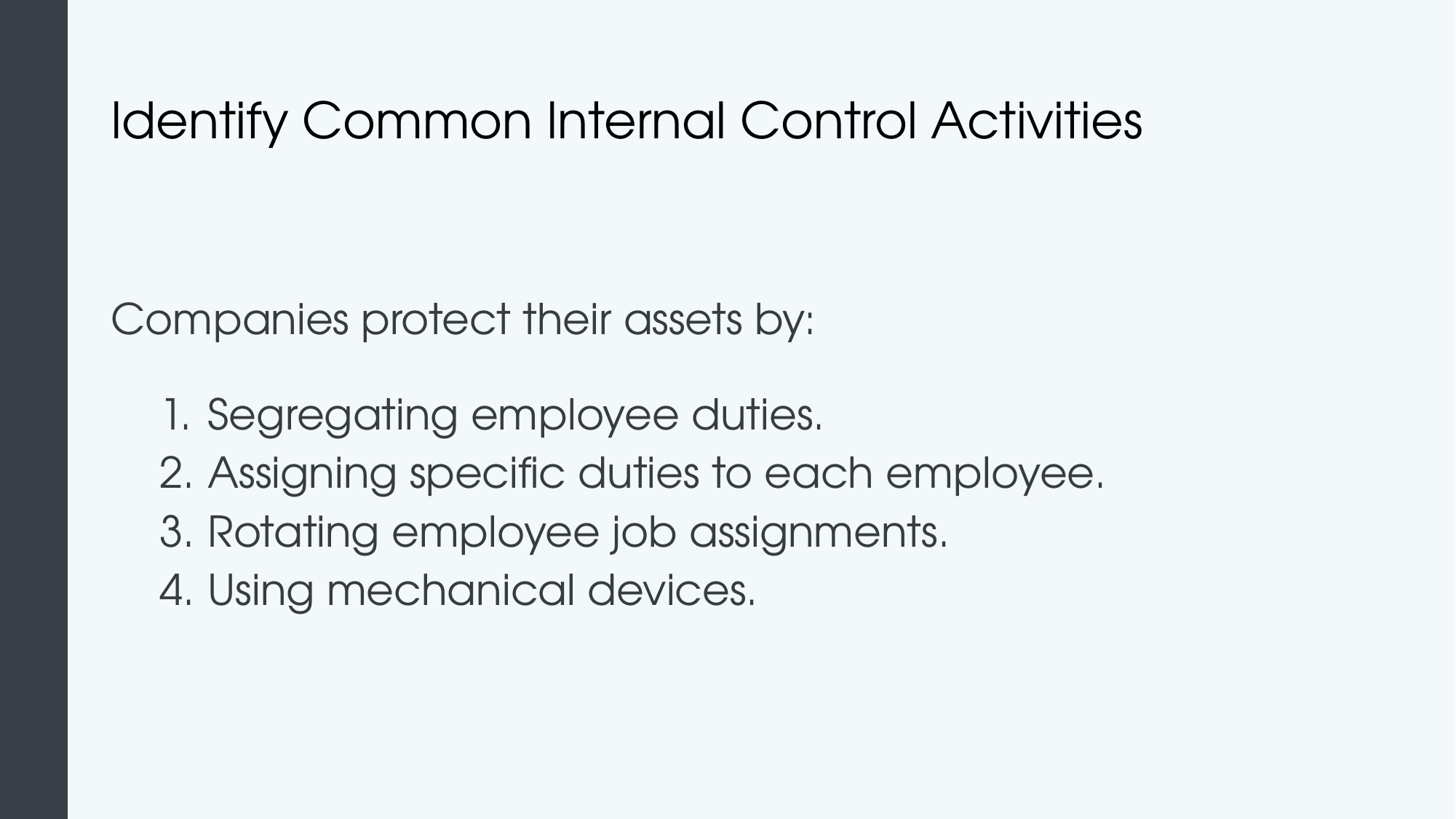

# Identify Common Internal Control Activities

Companies protect their assets by:
Segregating employee duties.
Assigning specific duties to each employee.
Rotating employee job assignments.
Using mechanical devices.